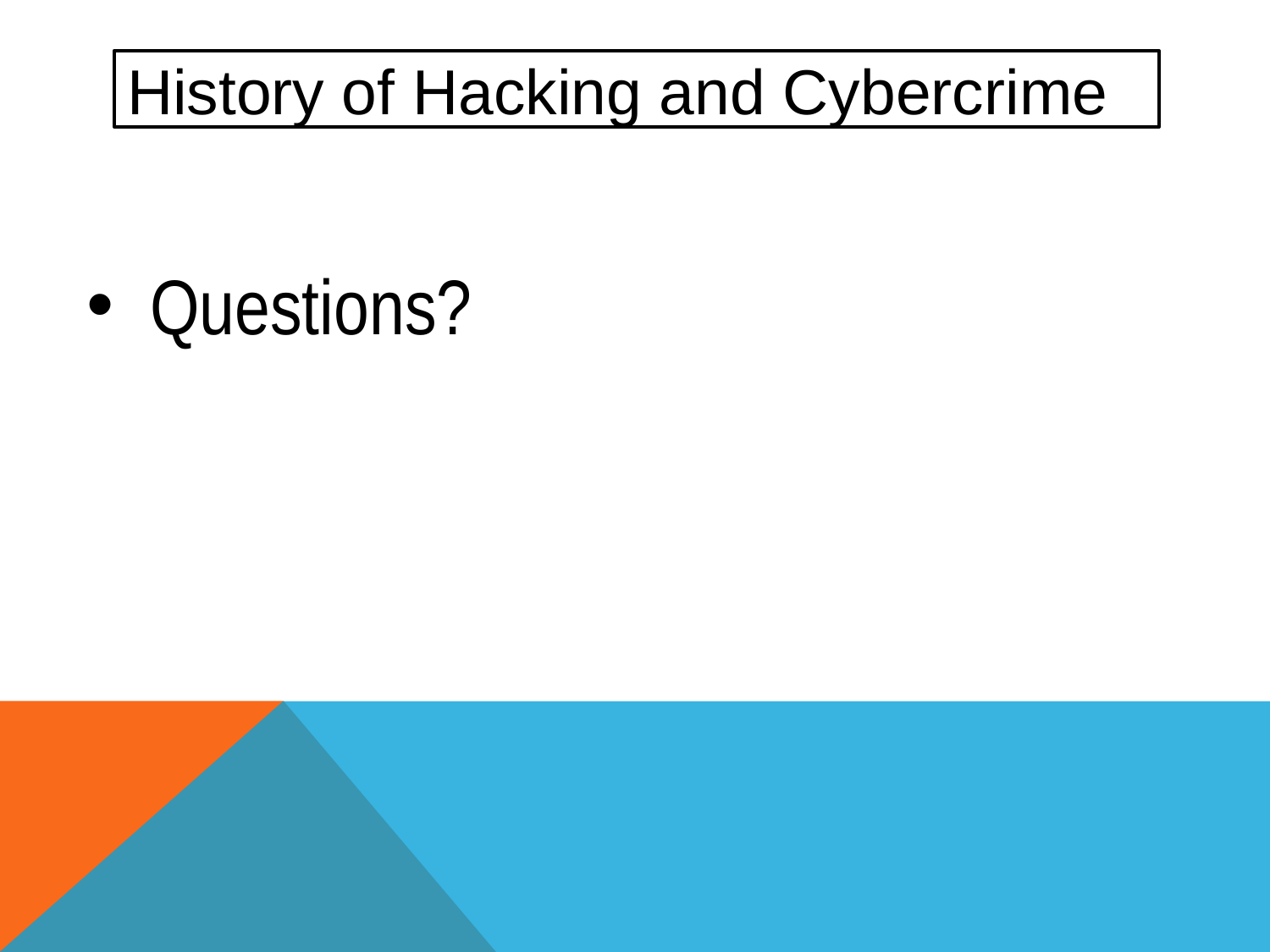

# History of Hacking and Cybercrime

Questions?